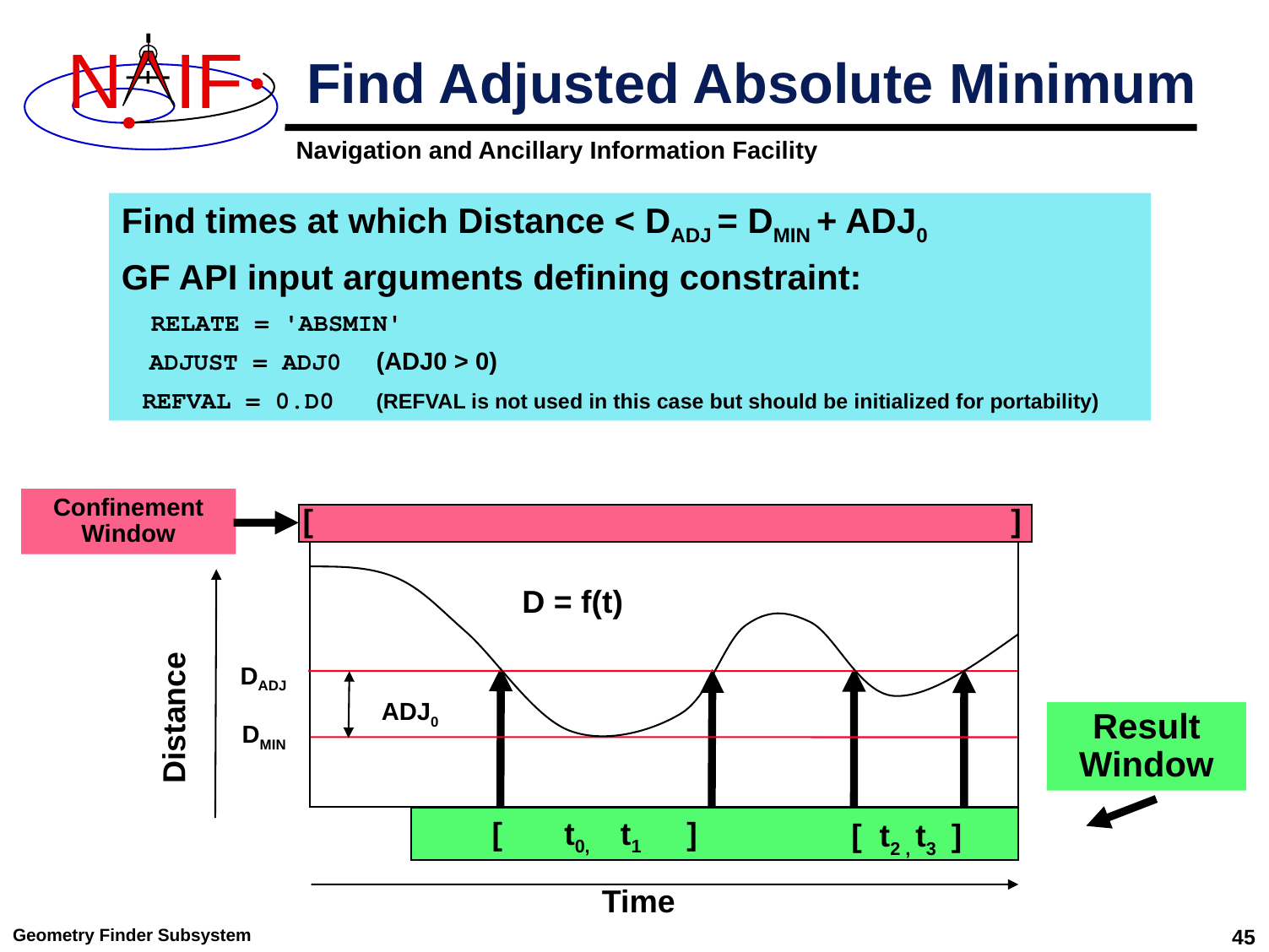

# Find Adjusted Absolute Minimum
Find times at which Distance < DADJ = DMIN + ADJ0
GF API input arguments defining constraint:
  RELATE = 'ABSMIN'
    ADJUST = ADJ0     (ADJ0 > 0)
   REFVAL = 0.D0      (REFVAL is not used in this case but should be initialized for portability)
Confinement Window
[                                                                               ]

D = f(t)
DADJ

ADJ0
Distance
Result Window
DMIN

[       t0,      t1         ]
[  t2 , t3   ]
Time

Geometry Finder Subsystem
45